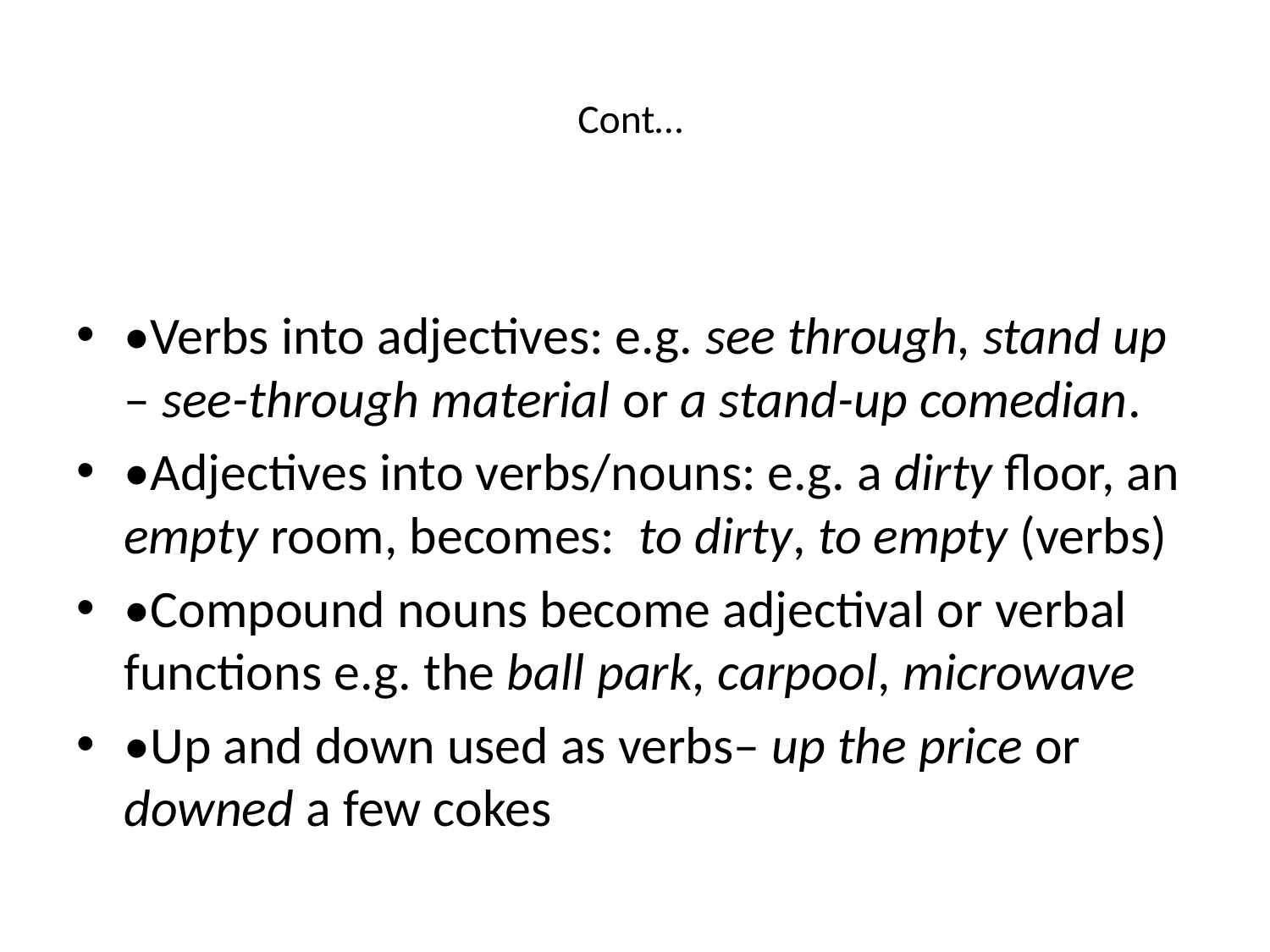

# Cont…

•Verbs into adjectives: e.g. see through, stand up – see-through material or a stand-up comedian.
•Adjectives into verbs/nouns: e.g. a dirty floor, an empty room, becomes:  to dirty, to empty (verbs)
•Compound nouns become adjectival or verbal functions e.g. the ball park, carpool, microwave
•Up and down used as verbs– up the price or downed a few cokes